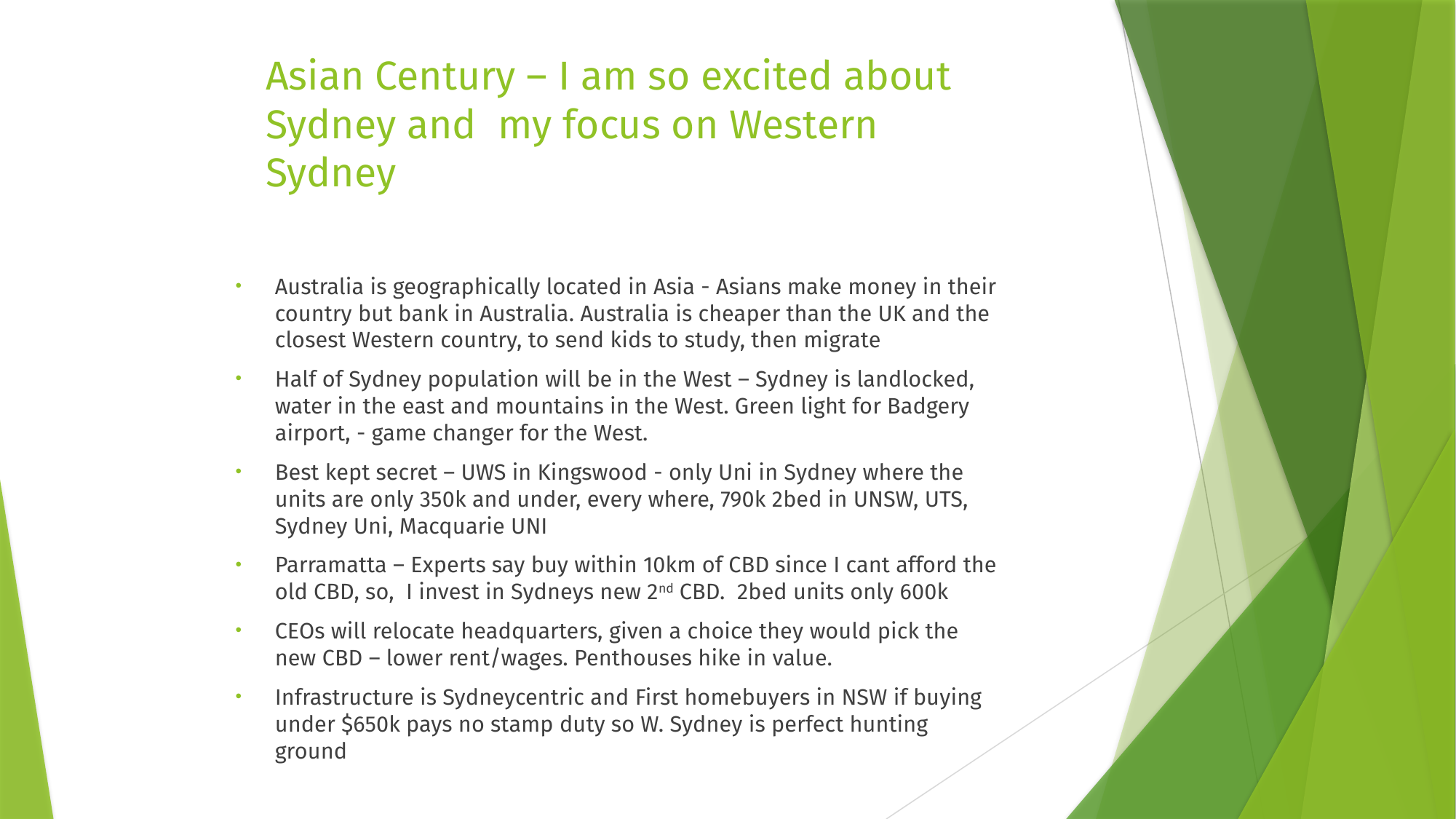

# Asian Century – I am so excited about Sydney and  my focus on Western Sydney
Australia is geographically located in Asia - Asians make money in their country but bank in Australia. Australia is cheaper than the UK and the closest Western country, to send kids to study, then migrate
Half of Sydney population will be in the West – Sydney is landlocked, water in the east and mountains in the West. Green light for Badgery airport, - game changer for the West.
Best kept secret – UWS in Kingswood - only Uni in Sydney where the units are only 350k and under, every where, 790k 2bed in UNSW, UTS, Sydney Uni, Macquarie UNI
Parramatta – Experts say buy within 10km of CBD since I cant afford the old CBD, so,  I invest in Sydneys new 2nd CBD.  2bed units only 600k
CEOs will relocate headquarters, given a choice they would pick the new CBD – lower rent/wages. Penthouses hike in value.
Infrastructure is Sydneycentric and First homebuyers in NSW if buying under $650k pays no stamp duty so W. Sydney is perfect hunting ground